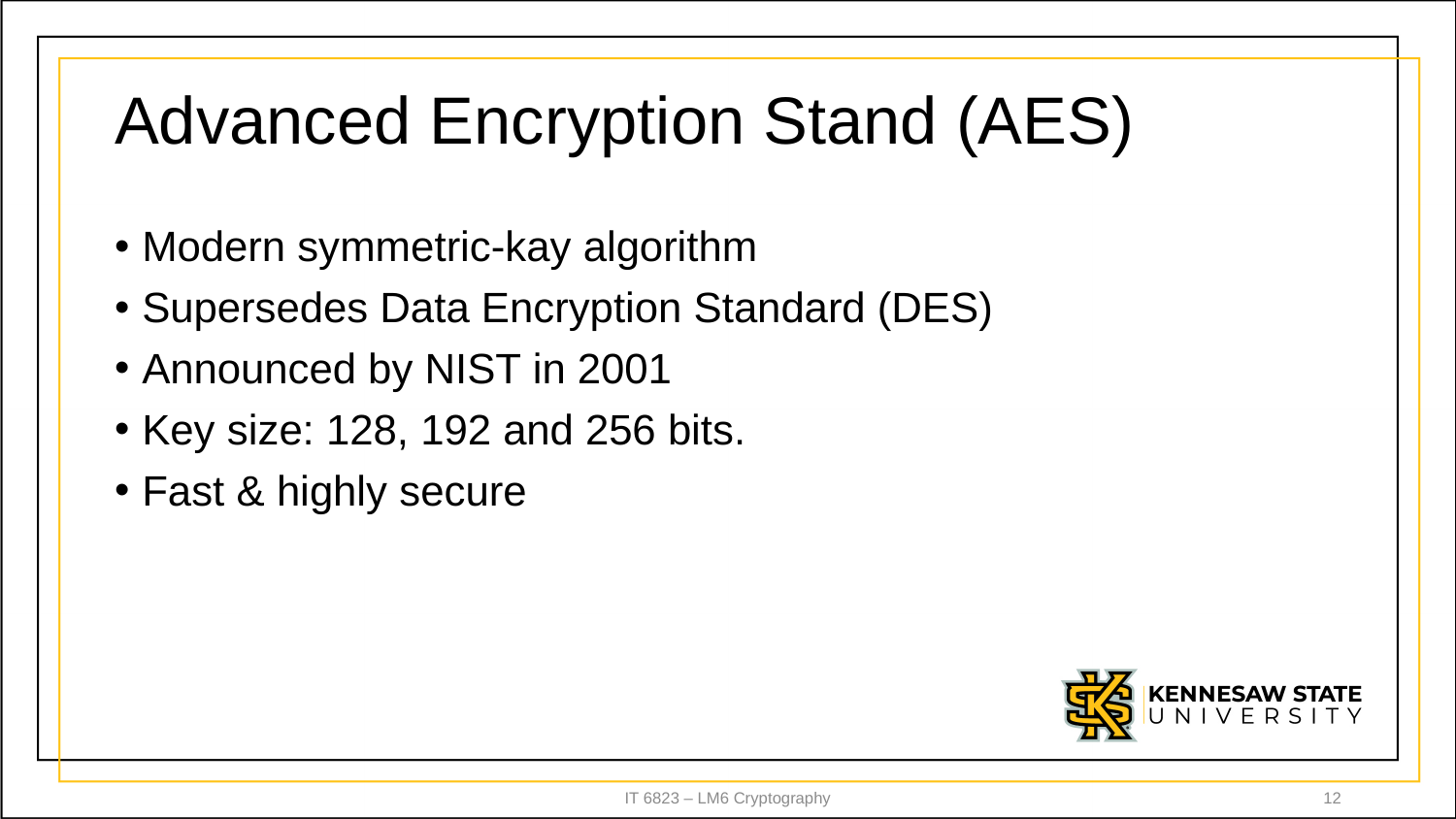

# Advanced Encryption Stand (AES)
Modern symmetric-kay algorithm
Supersedes Data Encryption Standard (DES)
Announced by NIST in 2001
Key size: 128, 192 and 256 bits.
Fast & highly secure
IT 6823 – LM6 Cryptography
12